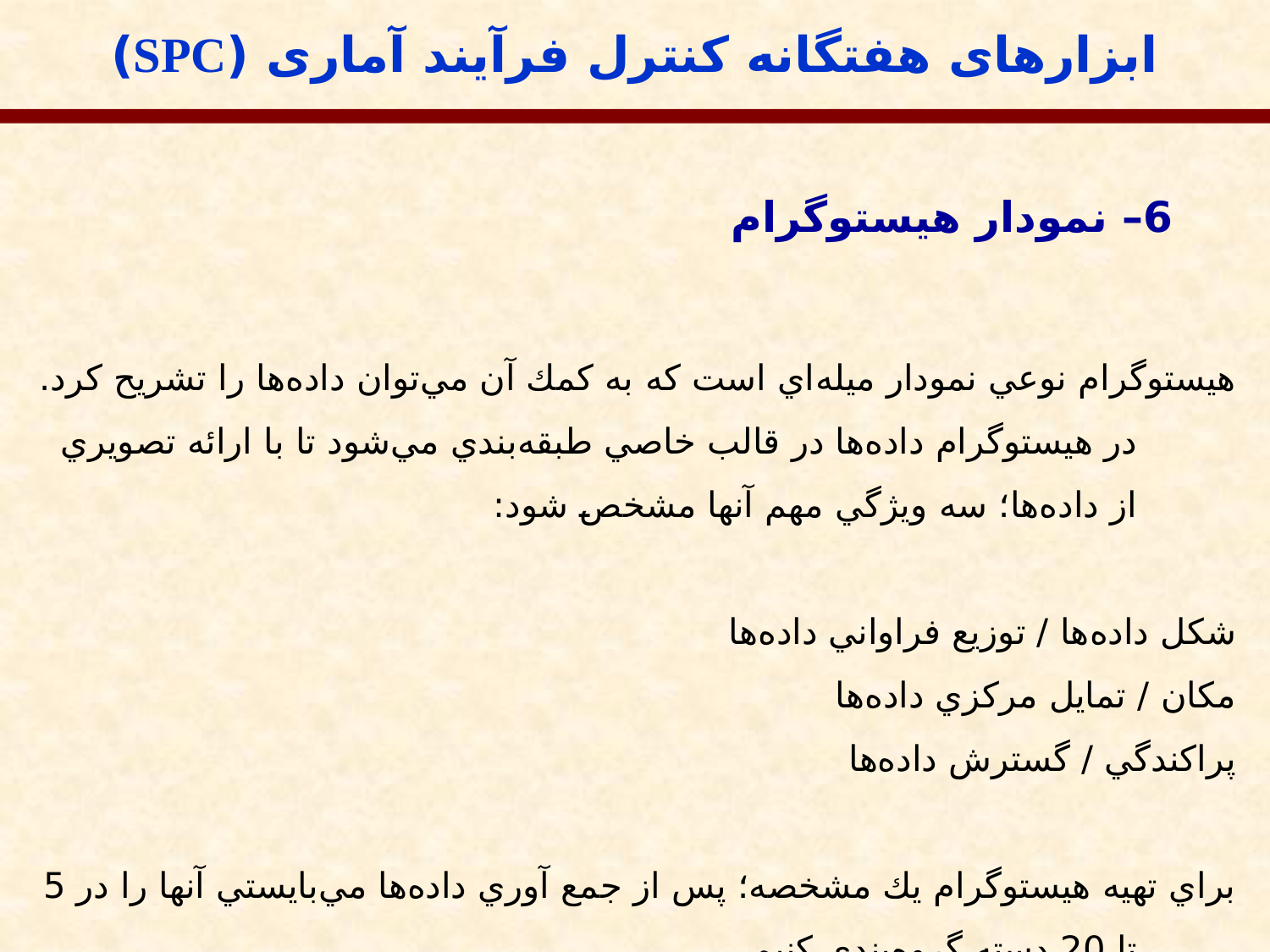

ابزارهای هفتگانه کنترل فرآیند آماری (SPC)

6– نمودار هیستوگرام
هيستوگرام نوعي نمودار ميله‌اي است كه به كمك آن مي‌توان داده‌ها را تشريح كرد. در هيستوگرام داده‌ها در قالب خاصي طبقه‌بندي مي‌شود تا با ارائه تصويري از داده‌ها؛ سه ويژگي مهم آنها مشخص شود:

شكل داده‌ها / توزيع فراواني داده‌ها
مكان / تمايل مركزي داده‌ها
پراكندگي / گسترش داده‌ها

براي تهيه هيستوگرام يك مشخصه؛ پس از جمع آوري داده‌ها مي‌بايستي آنها را در 5 تا 20 دسته گروه‌بندي كنيم.